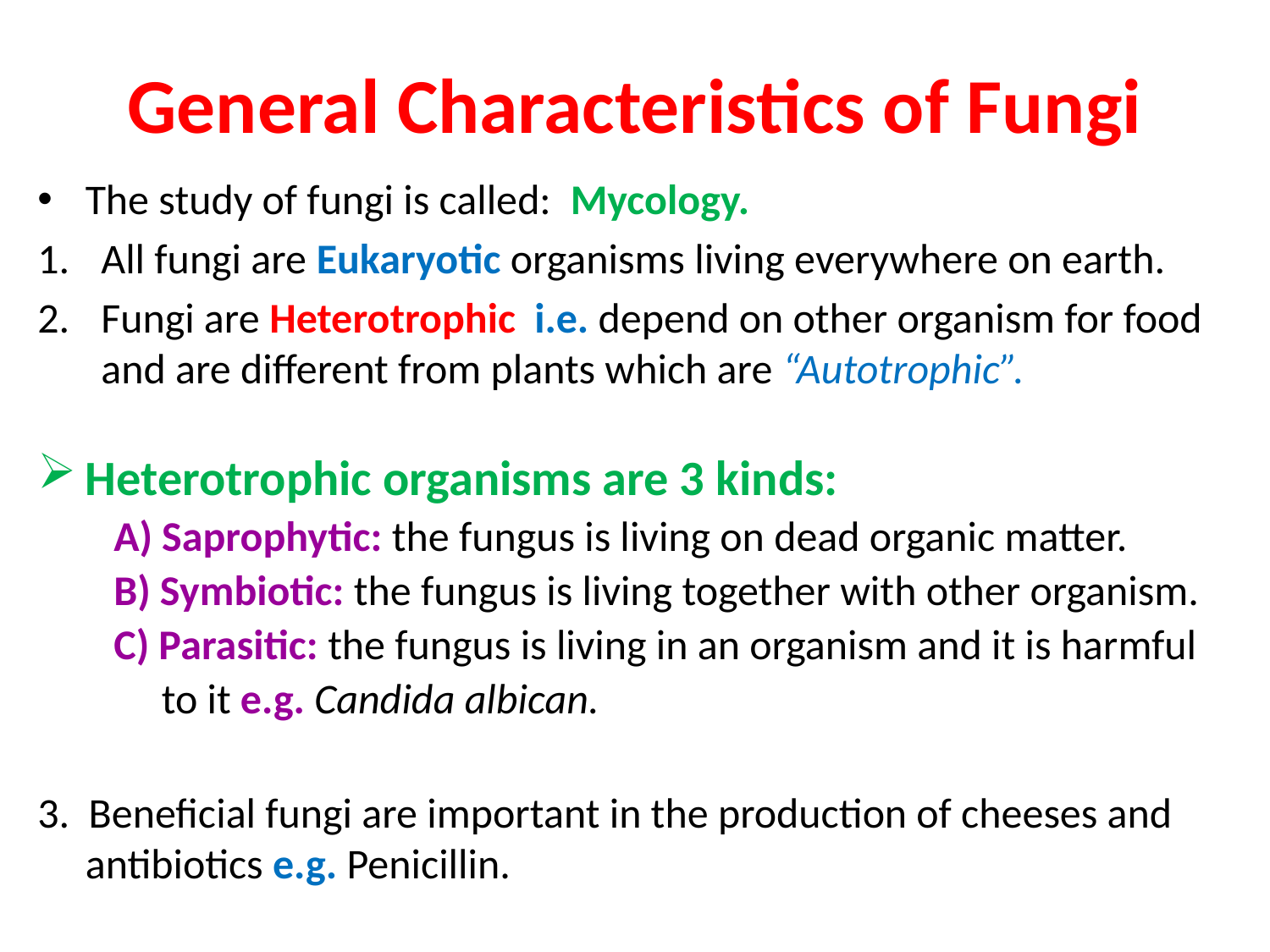

# General Characteristics of Fungi
The study of fungi is called:  Mycology.
All fungi are Eukaryotic organisms living everywhere on earth.
Fungi are Heterotrophic  i.e. depend on other organism for food and are different from plants which are “Autotrophic”.
Heterotrophic organisms are 3 kinds:
        A) Saprophytic: the fungus is living on dead organic matter.
        B) Symbiotic: the fungus is living together with other organism.
        C) Parasitic: the fungus is living in an organism and it is harmful
             to it e.g. Candida albican.

3.  Beneficial fungi are important in the production of cheeses and antibiotics e.g. Penicillin.